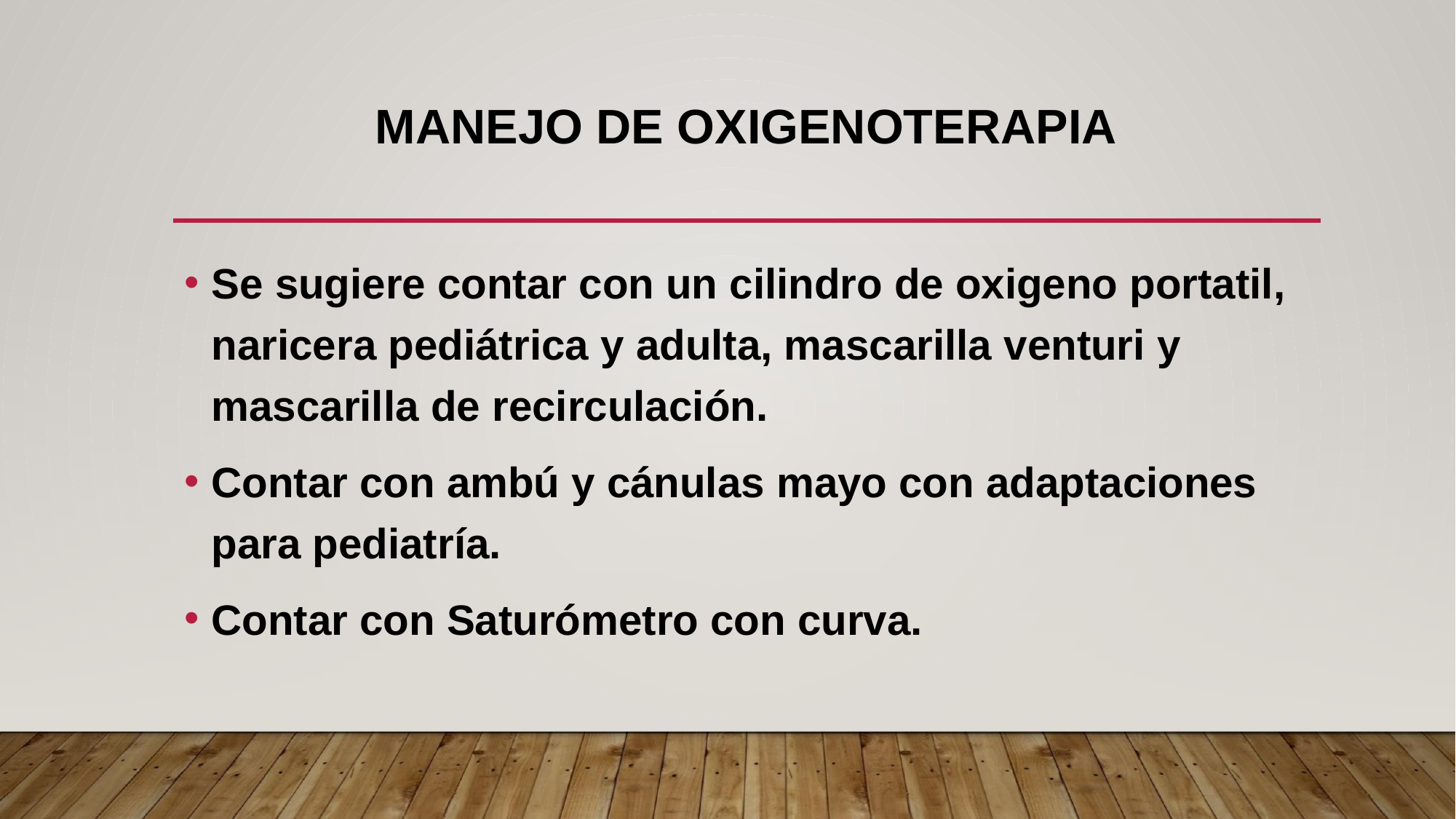

# MANEJO DE OXIGENOTERAPIA
Se sugiere contar con un cilindro de oxigeno portatil, naricera pediátrica y adulta, mascarilla venturi y mascarilla de recirculación.
Contar con ambú y cánulas mayo con adaptaciones para pediatría.
Contar con Saturómetro con curva.